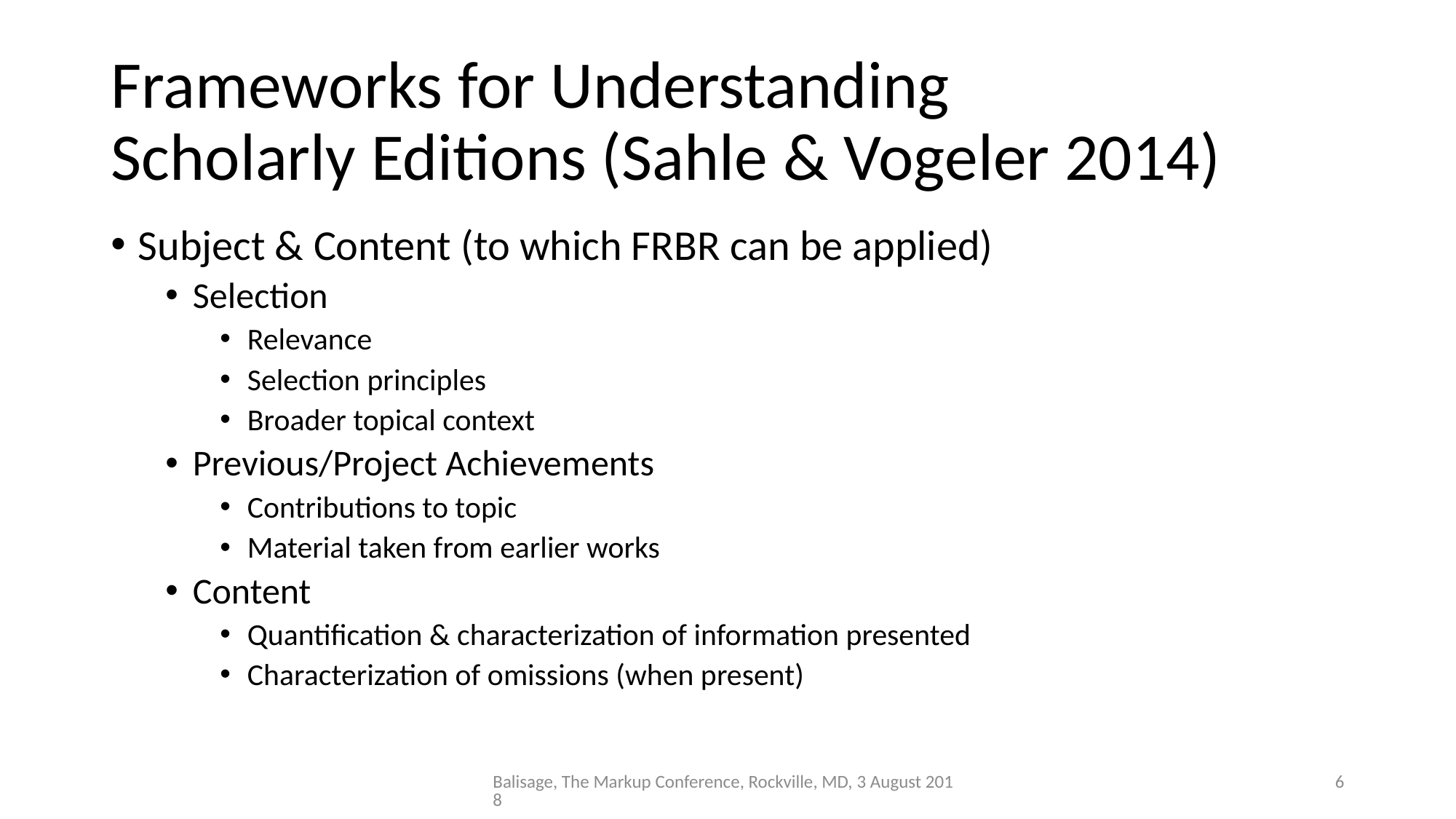

# Frameworks for Understanding Scholarly Editions (Sahle & Vogeler 2014)
Subject & Content (to which FRBR can be applied)
Selection
Relevance
Selection principles
Broader topical context
Previous/Project Achievements
Contributions to topic
Material taken from earlier works
Content
Quantification & characterization of information presented
Characterization of omissions (when present)
Balisage, The Markup Conference, Rockville, MD, 3 August 2018
6